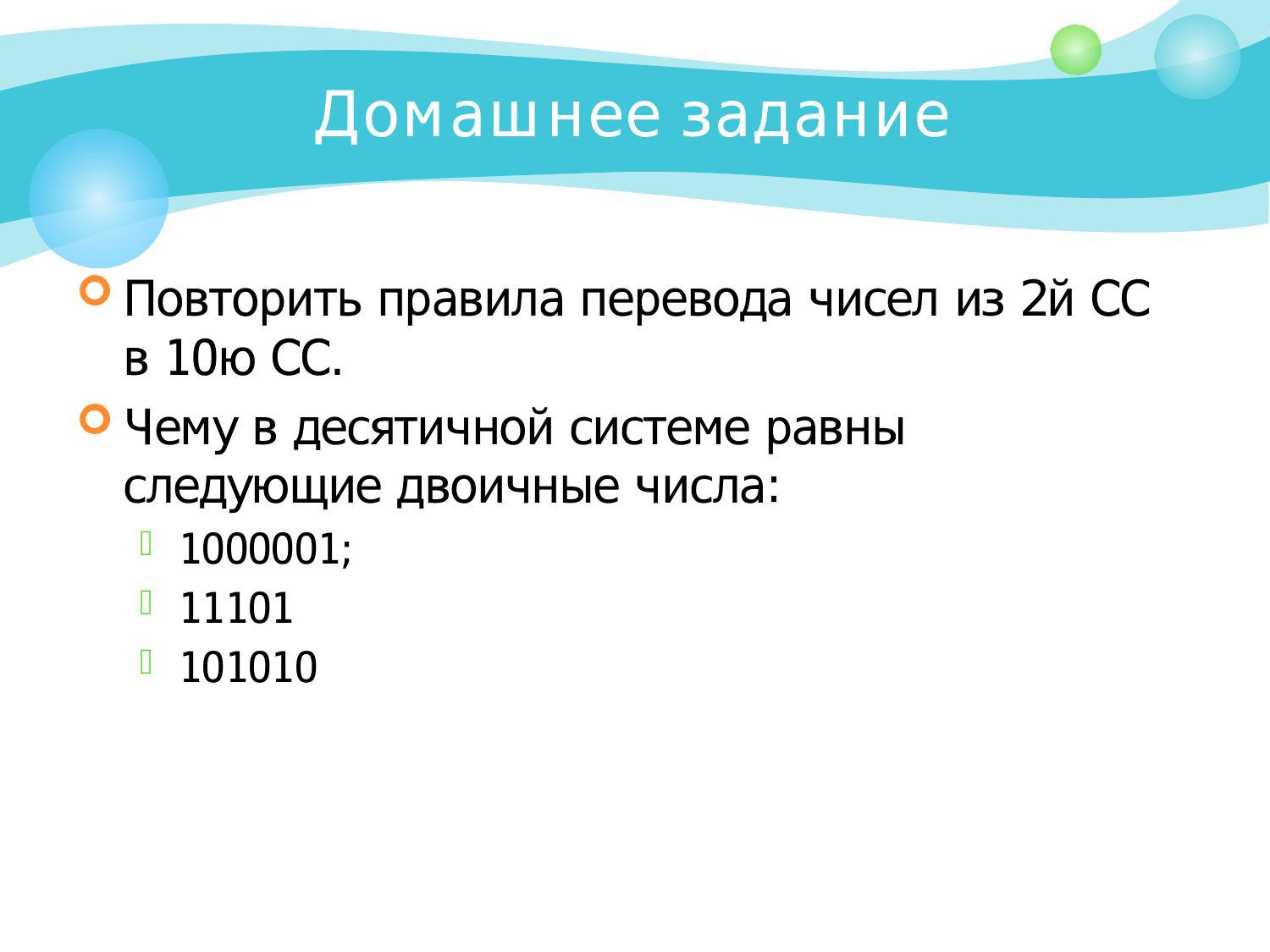

# Домашнее задание
Повторить правила перевода чисел из 2й СС  в 10ю СС.
Чему в десятичной системе равны следующие двоичные числа:
1000001;
11101
101010